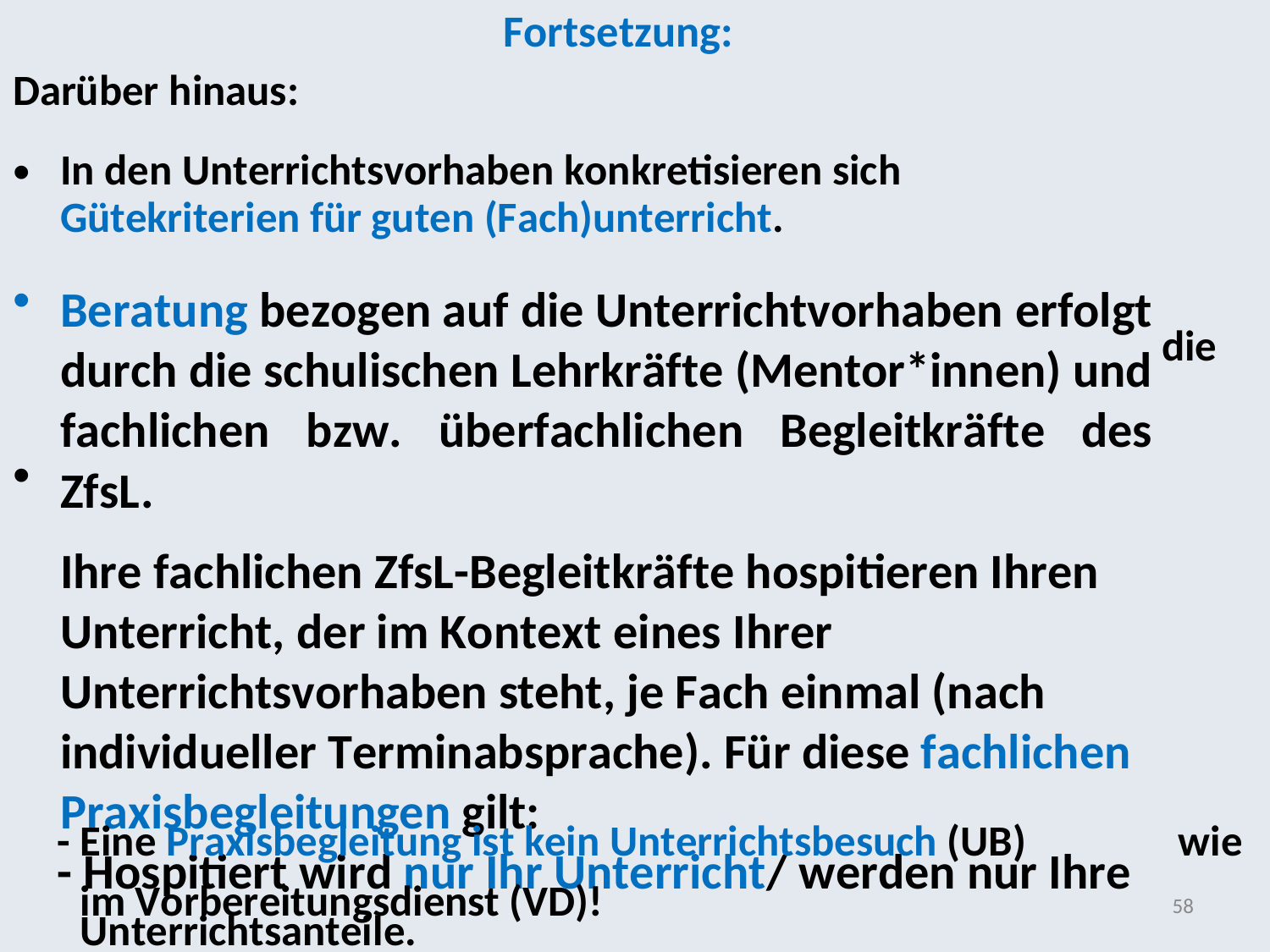

Fortsetzung:
Darüber hinaus:
•
In den Unterrichtsvorhaben konkretisieren sich
Gütekriterien für guten (Fach)unterricht.
Beratung bezogen auf die Unterrichtvorhaben erfolgt
durch die schulischen Lehrkräfte (Mentor*innen) und
fachlichen bzw. überfachlichen Begleitkräfte des ZfsL.
Ihre fachlichen ZfsL-Begleitkräfte hospitieren Ihren
Unterricht, der im Kontext eines Ihrer
Unterrichtsvorhaben steht, je Fach einmal (nach
individueller Terminabsprache). Für diese fachlichen
Praxisbegleitungen gilt:
- Hospitiert wird nur Ihr Unterricht/ werden nur Ihre
Unterrichtsanteile.
•
die
•
- Eine Praxisbegleitung ist kein Unterrichtsbesuch (UB)
im Vorbereitungsdienst (VD)!
wie
58